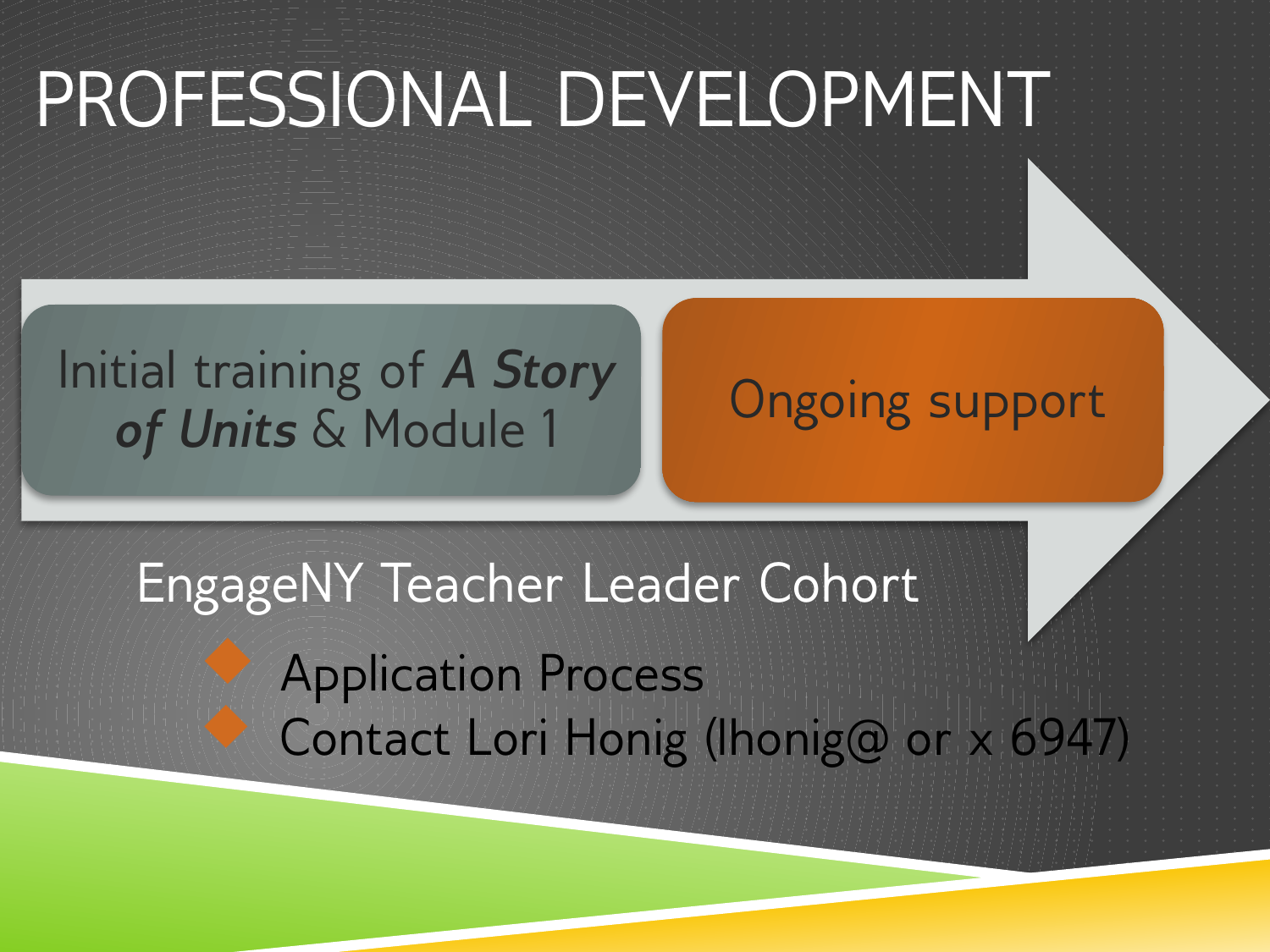

# Professional Development
Initial training of A Story of Units & Module 1
Ongoing support
EngageNY Teacher Leader Cohort

 Application Process
 Contact Lori Honig (lhonig@ or x 6947)